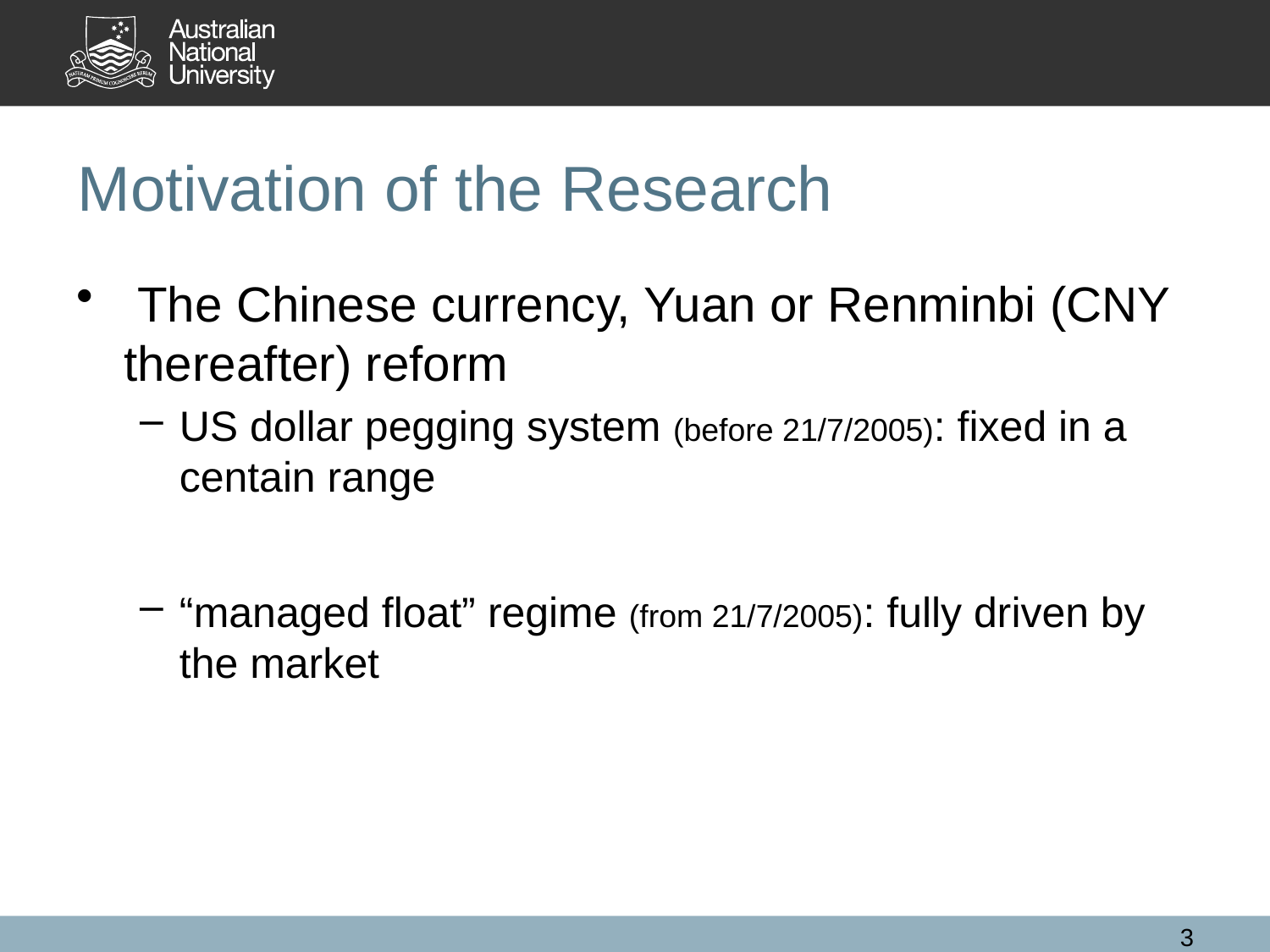

Motivation of the Research
 The Chinese currency, Yuan or Renminbi (CNY thereafter) reform
US dollar pegging system (before 21/7/2005): fixed in a centain range

“managed float” regime (from 21/7/2005): fully driven by the market
3